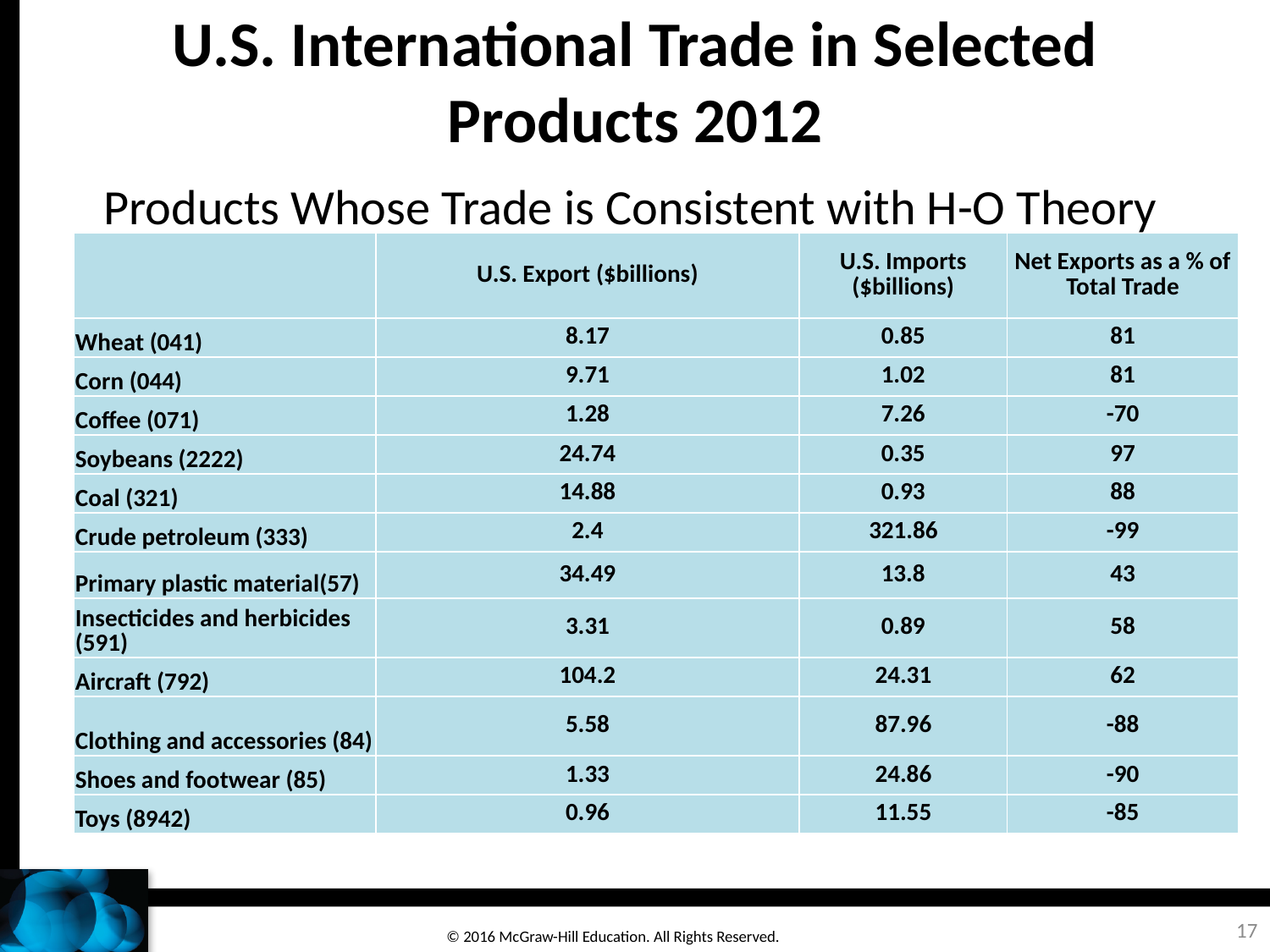

# U.S. International Trade in Selected Products 2012
Products Whose Trade is Consistent with H-O Theory
|  | U.S. Export ($billions) | U.S. Imports ($billions) | Net Exports as a % of Total Trade |
| --- | --- | --- | --- |
| Wheat (041) | 8.17 | 0.85 | 81 |
| Corn (044) | 9.71 | 1.02 | 81 |
| Coffee (071) | 1.28 | 7.26 | -70 |
| Soybeans (2222) | 24.74 | 0.35 | 97 |
| Coal (321) | 14.88 | 0.93 | 88 |
| Crude petroleum (333) | 2.4 | 321.86 | -99 |
| Primary plastic material(57) | 34.49 | 13.8 | 43 |
| Insecticides and herbicides (591) | 3.31 | 0.89 | 58 |
| Aircraft (792) | 104.2 | 24.31 | 62 |
| Clothing and accessories (84) | 5.58 | 87.96 | -88 |
| Shoes and footwear (85) | 1.33 | 24.86 | -90 |
| Toys (8942) | 0.96 | 11.55 | -85 |
17
© 2016 McGraw-Hill Education. All Rights Reserved.